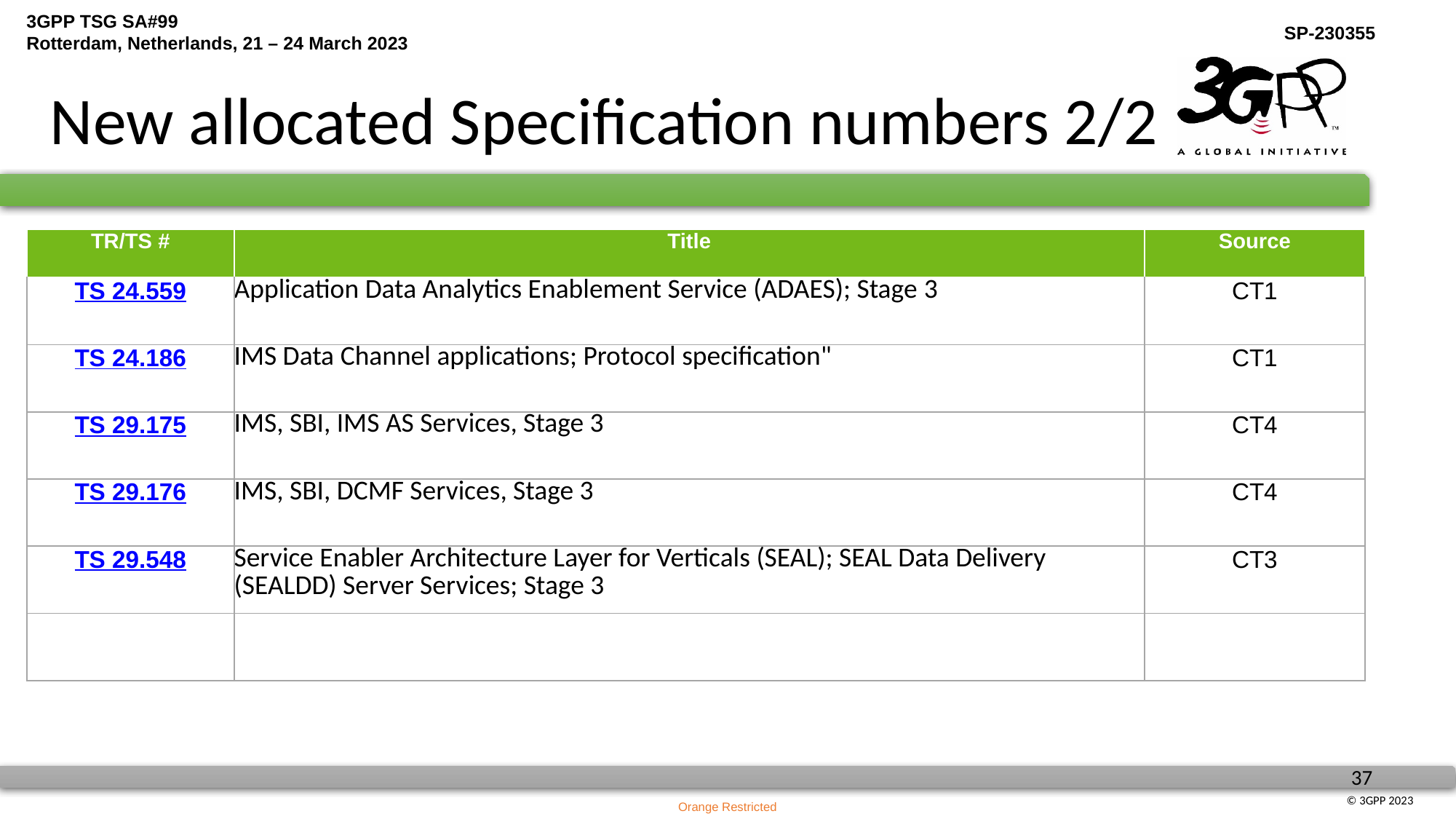

# New allocated Specification numbers 2/2
| TR/TS # | Title | Source |
| --- | --- | --- |
| TS 24.559 | Application Data Analytics Enablement Service (ADAES); Stage 3 | CT1 |
| TS 24.186 | IMS Data Channel applications; Protocol specification" | CT1 |
| TS 29.175 | IMS, SBI, IMS AS Services, Stage 3 | CT4 |
| TS 29.176 | IMS, SBI, DCMF Services, Stage 3 | CT4 |
| TS 29.548 | Service Enabler Architecture Layer for Verticals (SEAL); SEAL Data Delivery (SEALDD) Server Services; Stage 3 | CT3 |
|  |  |  |